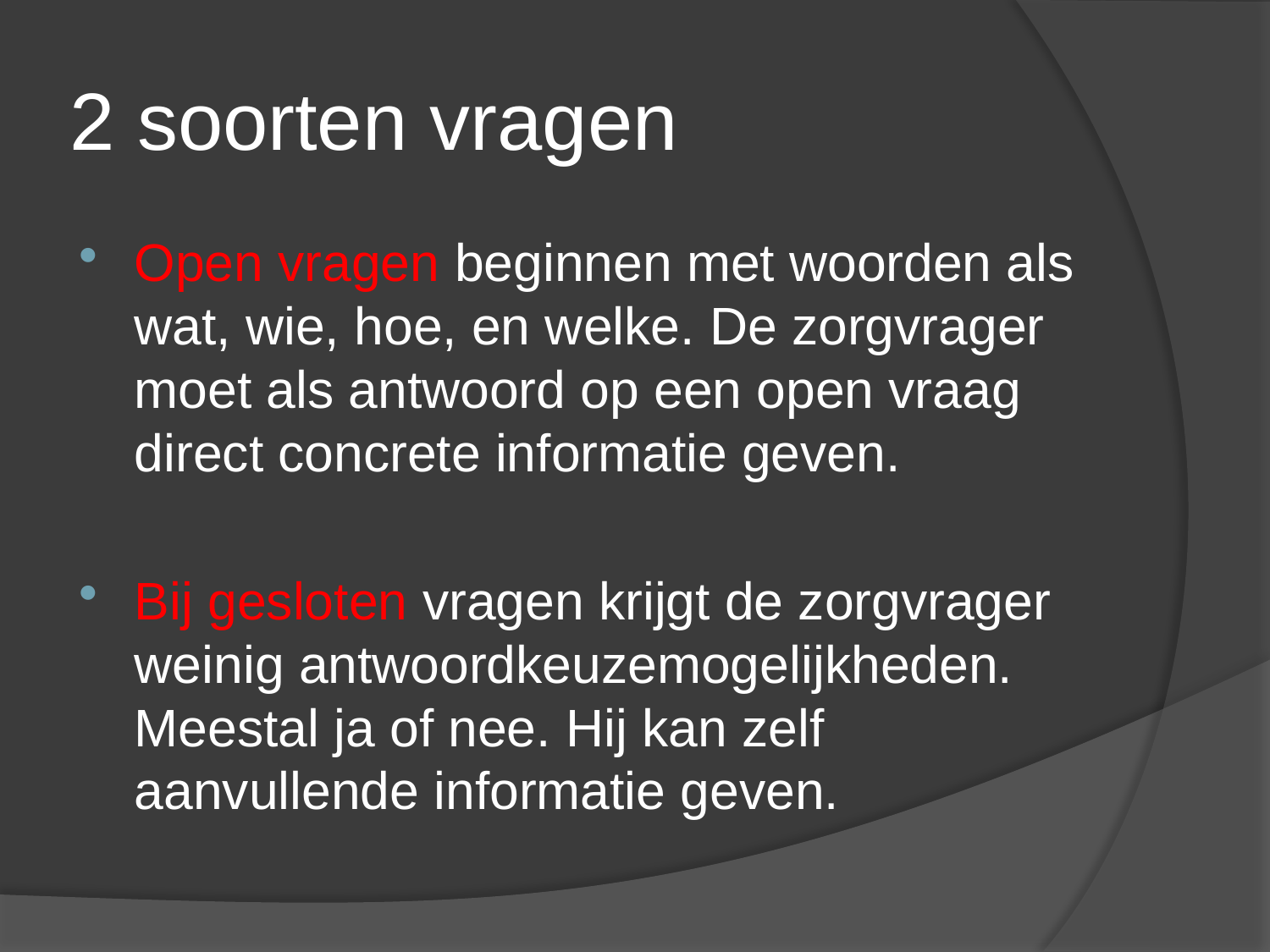

# 2 soorten vragen
Open vragen beginnen met woorden als wat, wie, hoe, en welke. De zorgvrager moet als antwoord op een open vraag direct concrete informatie geven.

Bij gesloten vragen krijgt de zorgvrager weinig antwoordkeuzemogelijkheden. Meestal ja of nee. Hij kan zelf aanvullende informatie geven.